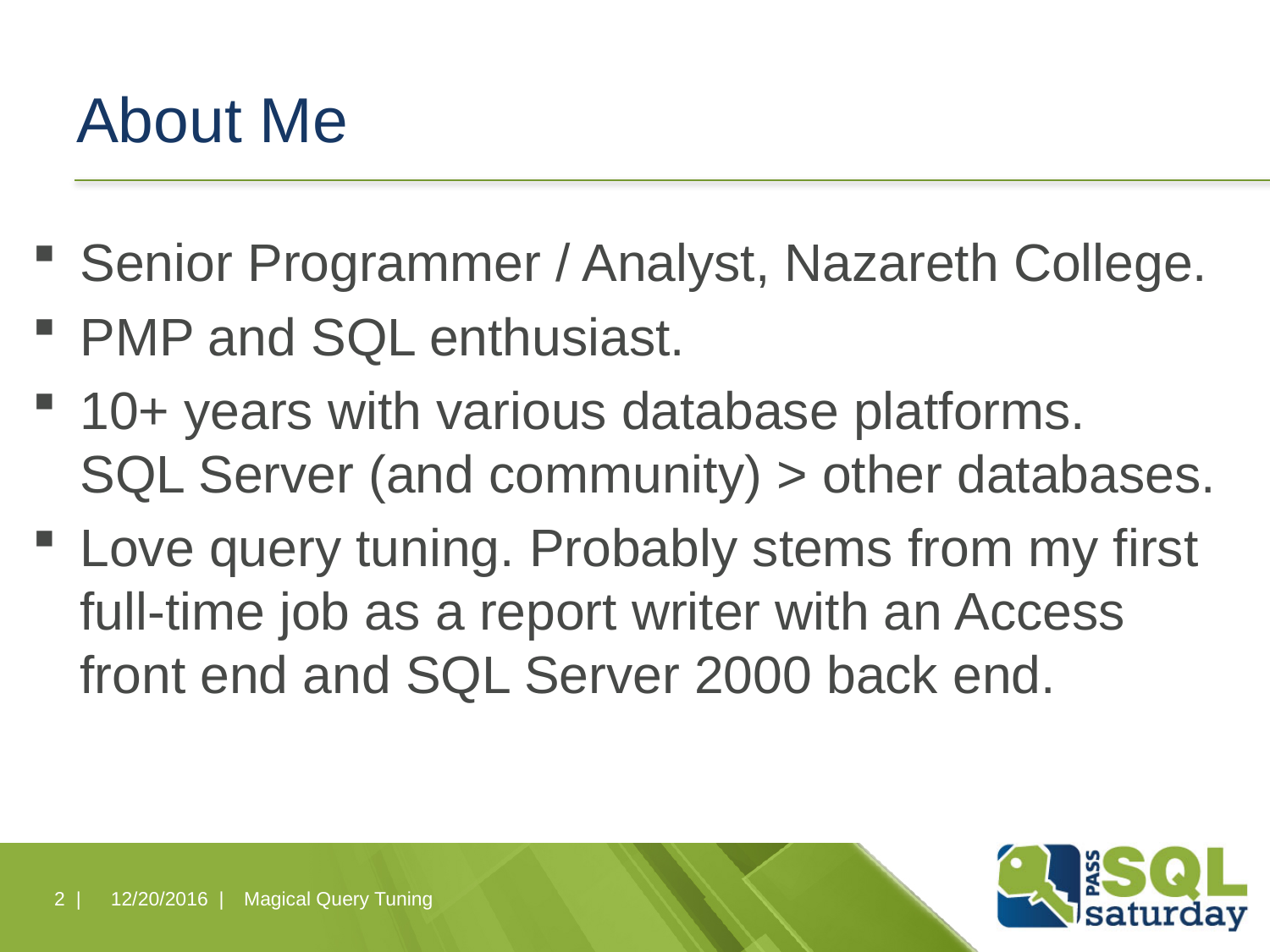

# About Me
Senior Programmer / Analyst, Nazareth College.
PMP and SQL enthusiast.
10+ years with various database platforms.       SQL Server (and community) > other databases.
Love query tuning. Probably stems from my first full-time job as a report writer with an Access front end and SQL Server 2000 back end.

2  |
12/20/2016  |
Magical Query Tuning